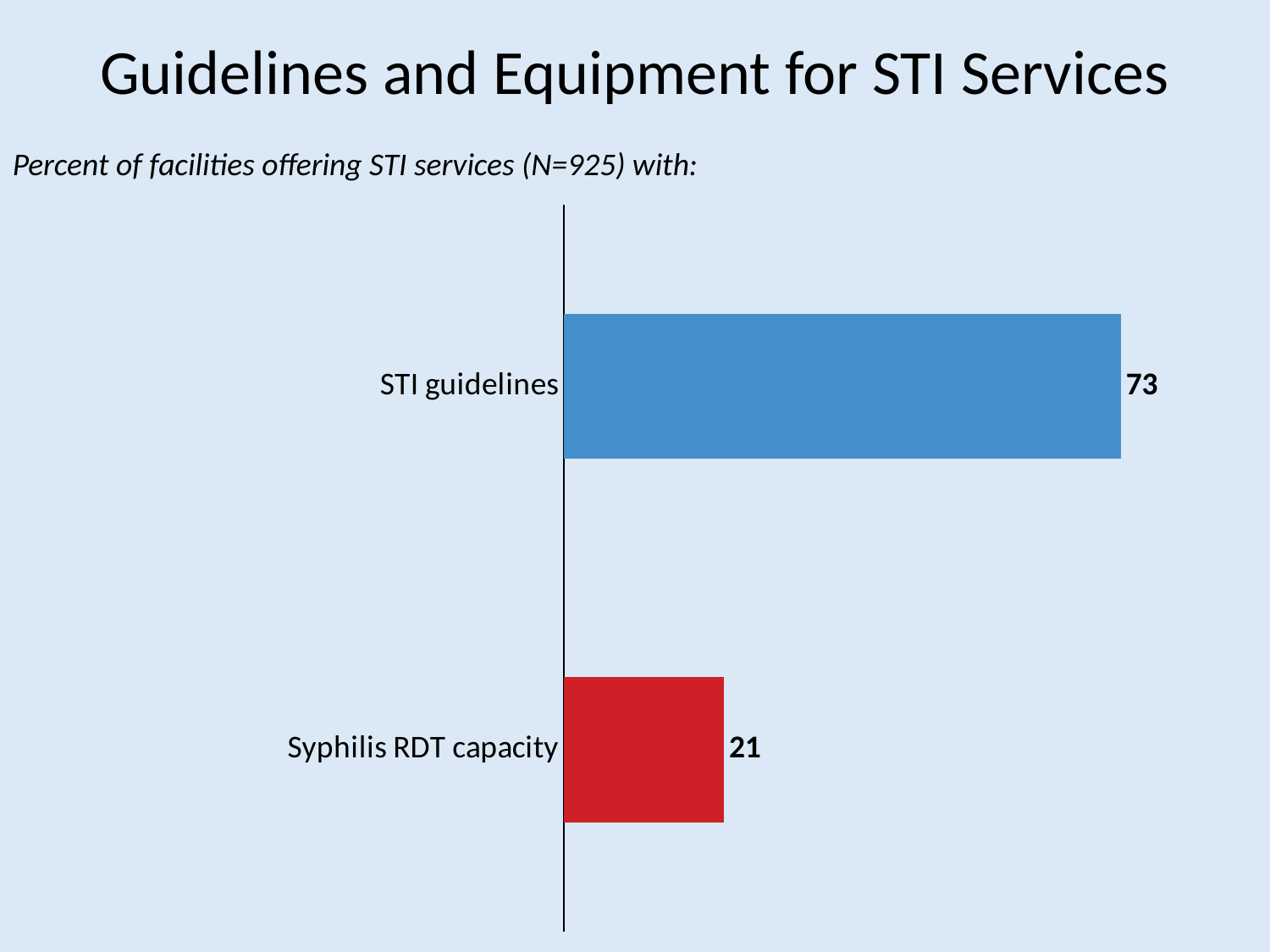

Guidelines and Equipment for STI Services
Percent of facilities offering STI services (N=925) with:

### Chart

| Category | Series 1 |
|---|---|
| Syphilis RDT capacity | 21.0 |
| STI guidelines | 73.0 |